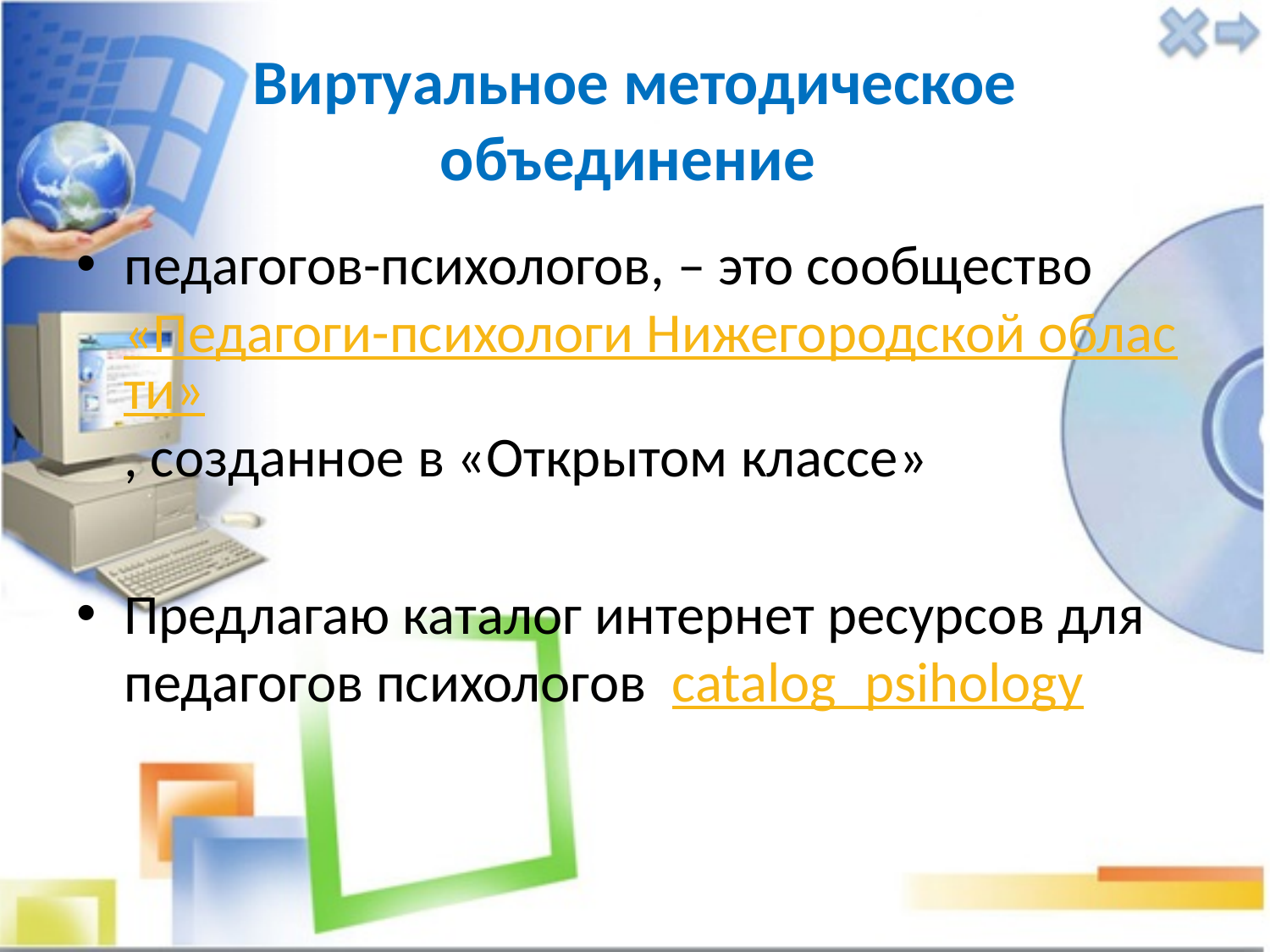

# Виртуальное методическое объединение
педагогов-психологов, – это сообщество «Педагоги-психологи Нижегородской области», созданное в «Открытом классе»

Предлагаю каталог интернет ресурсов для педагогов психологов  catalog_psihology